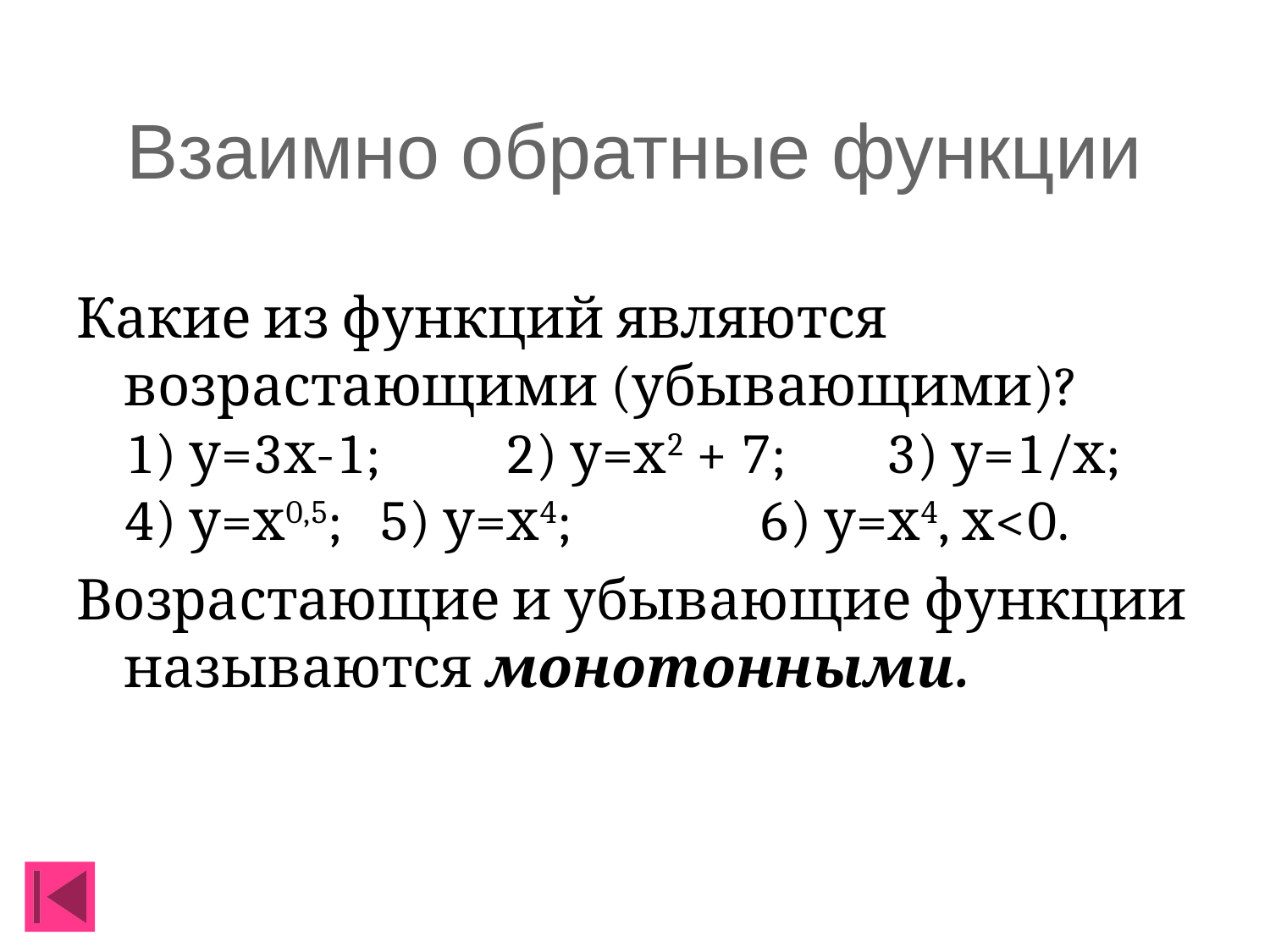

# Взаимно обратные функции
Какие из функций являются возрастающими (убывающими)?
1) у=3х-1;	2) у=х2 + 7;	3) у=1/х;
4) у=х0,5;	5) у=х4;		6) у=х4, х<0.
Возрастающие и убывающие функции называются монотонными.